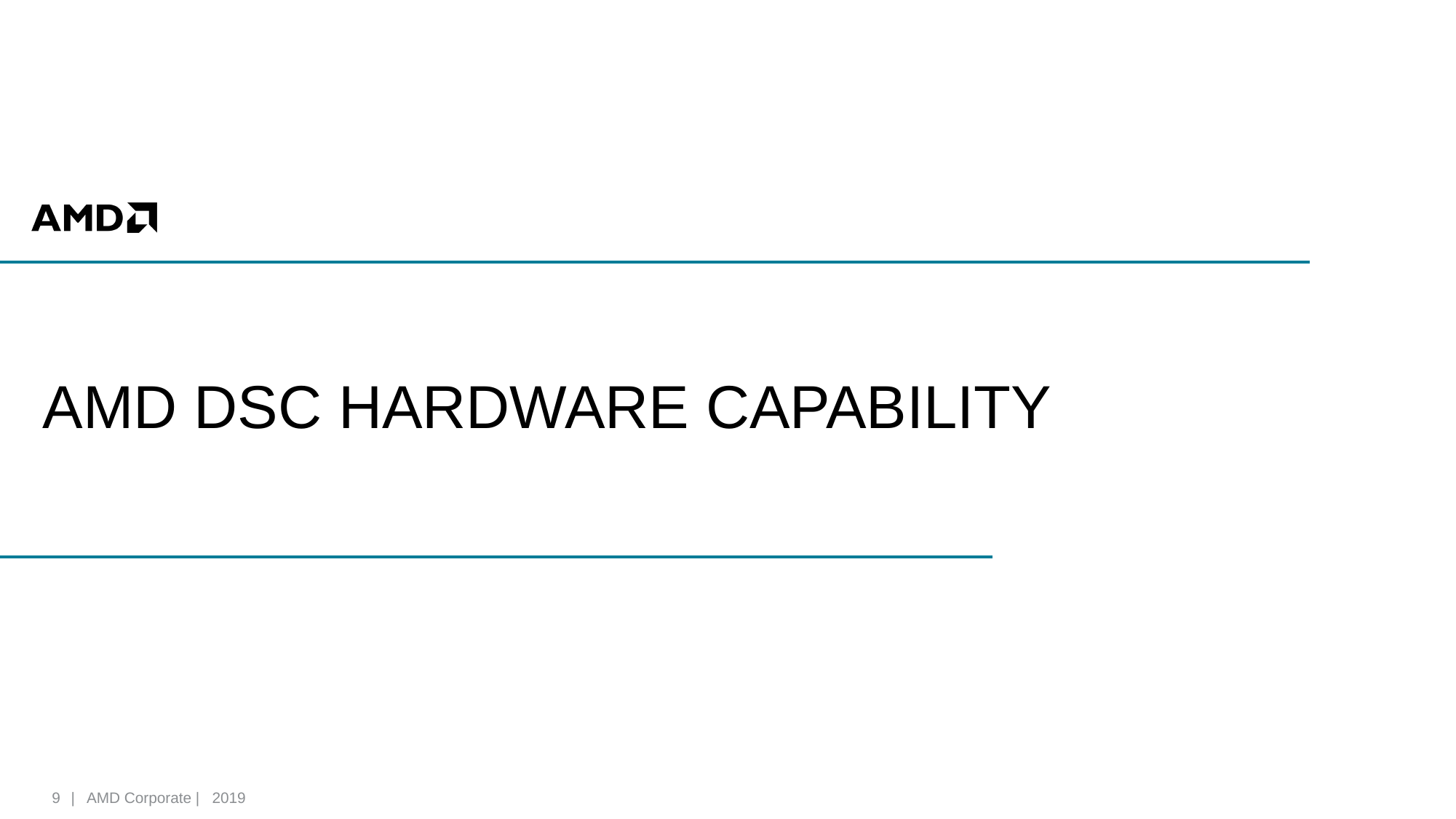

# AMD DSC HARDWARE CAPABILITY
9
|   AMD Corporate |   2019